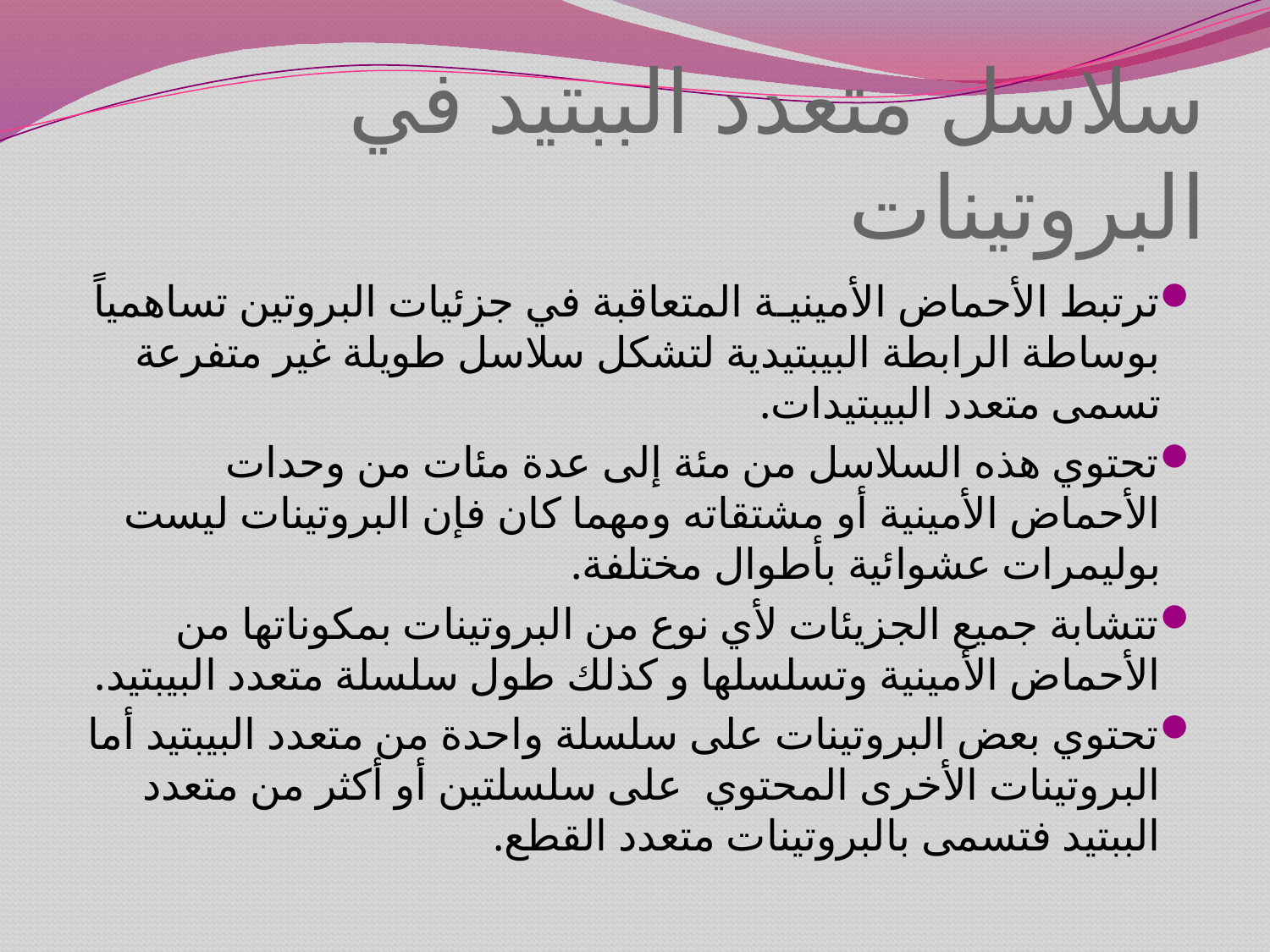

# سلاسل متعدد الببتيد في البروتينات
ترتبط الأحماض الأمينيـة المتعاقبة في جزئيات البروتين تساهمياً بوساطة الرابطة البيبتيدية لتشكل سلاسل طويلة غير متفرعة تسمى متعدد البيبتيدات.
تحتوي هذه السلاسل من مئة إلى عدة مئات من وحدات الأحماض الأمينية أو مشتقاته ومهما كان فإن البروتينات ليست بوليمرات عشوائية بأطوال مختلفة.
تتشابة جميع الجزيئات لأي نوع من البروتينات بمكوناتها من الأحماض الأمينية وتسلسلها و كذلك طول سلسلة متعدد البيبتيد.
تحتوي بعض البروتينات على سلسلة واحدة من متعدد البيبتيد أما البروتينات الأخرى المحتوي  على سلسلتين أو أكثر من متعدد الببتيد فتسمى بالبروتينات متعدد القطع.